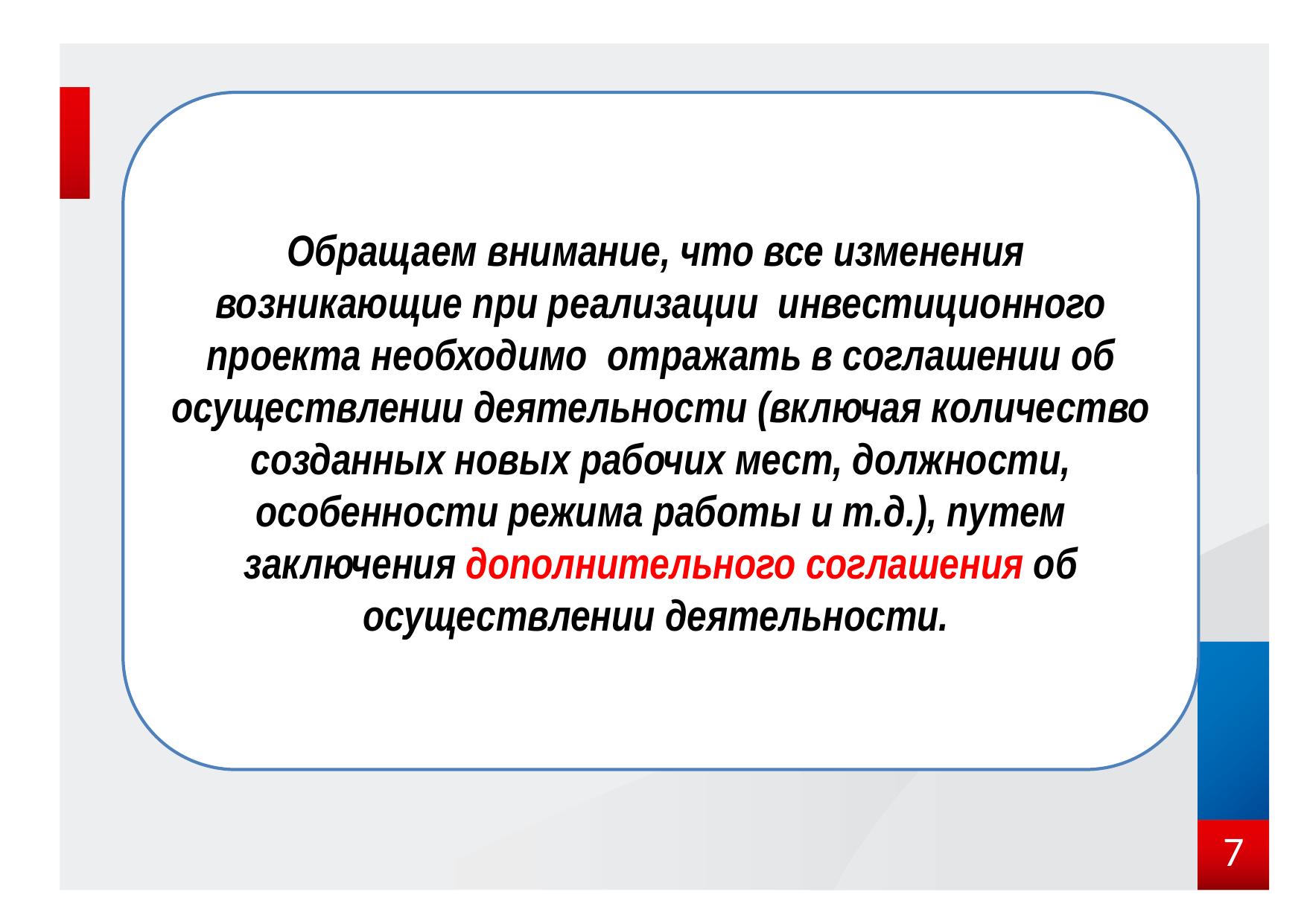

Обращаем внимание, что все изменения  возникающие при реализации  инвестиционного проекта необходимо  отражать в соглашении об осуществлении деятельности (включая количество созданных новых рабочих мест, должности, особенности режима работы и т.д.), путем заключения дополнительного соглашения об осуществлении деятельности.
7